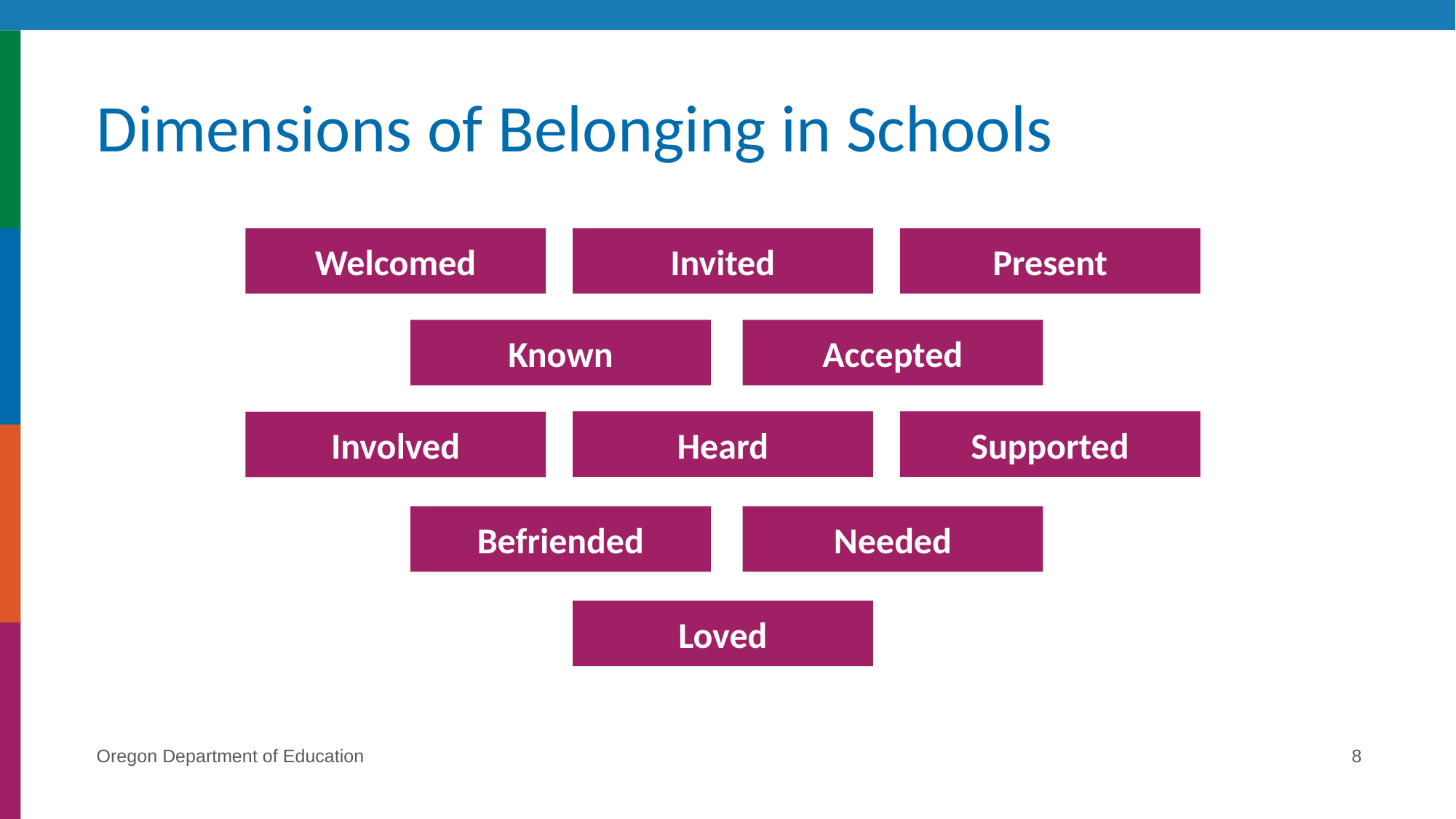

# Dimensions of Belonging in Schools
Welcomed
Invited
Present
Known
Accepted
Heard
Supported
Involved
Befriended
Needed
Loved
Oregon Department of Education
8